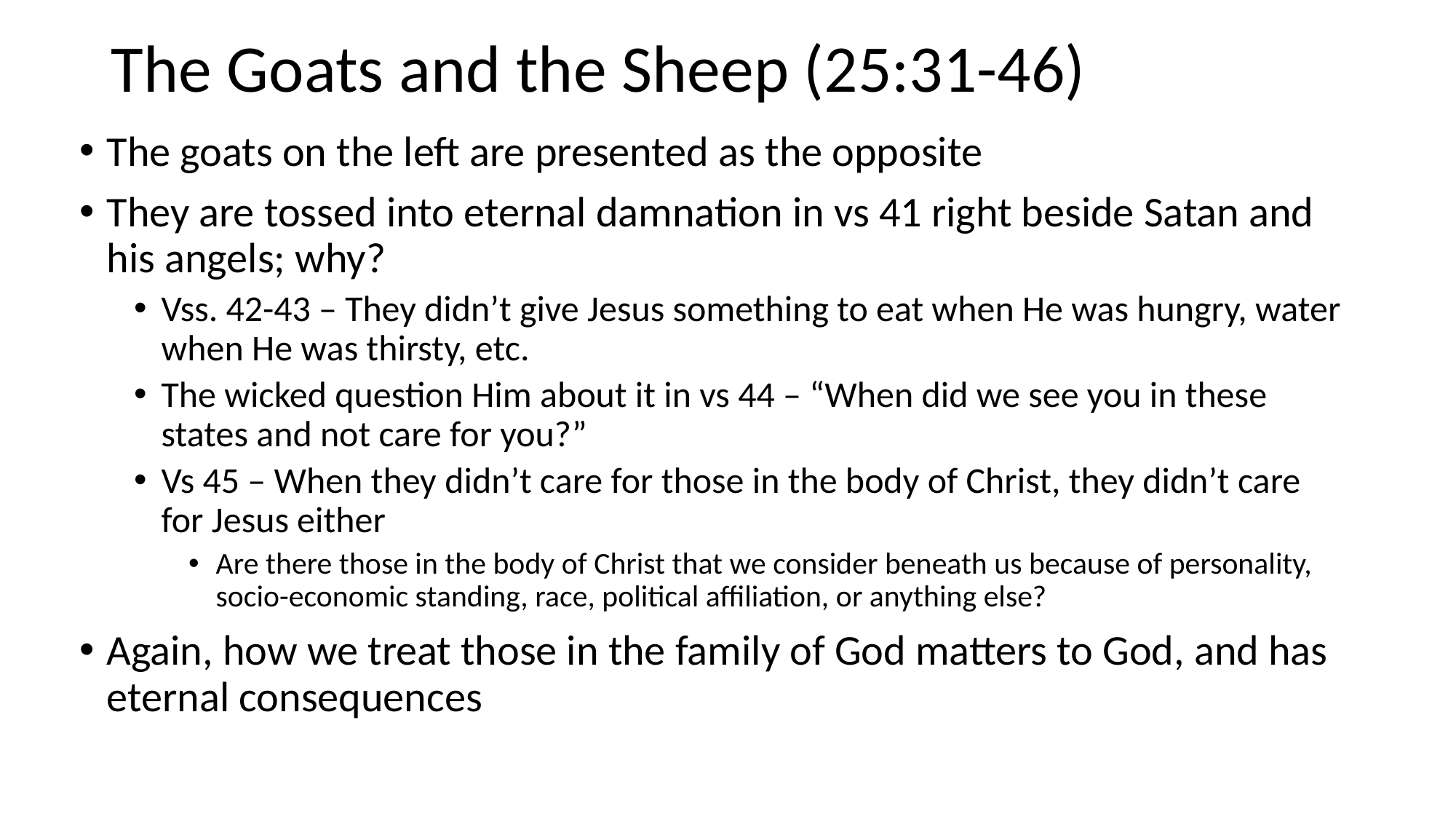

# The Goats and the Sheep (25:31-46)
The goats on the left are presented as the opposite
They are tossed into eternal damnation in vs 41 right beside Satan and his angels; why?
Vss. 42-43 – They didn’t give Jesus something to eat when He was hungry, water when He was thirsty, etc.
The wicked question Him about it in vs 44 – “When did we see you in these states and not care for you?”
Vs 45 – When they didn’t care for those in the body of Christ, they didn’t care for Jesus either
Are there those in the body of Christ that we consider beneath us because of personality, socio-economic standing, race, political affiliation, or anything else?
Again, how we treat those in the family of God matters to God, and has eternal consequences